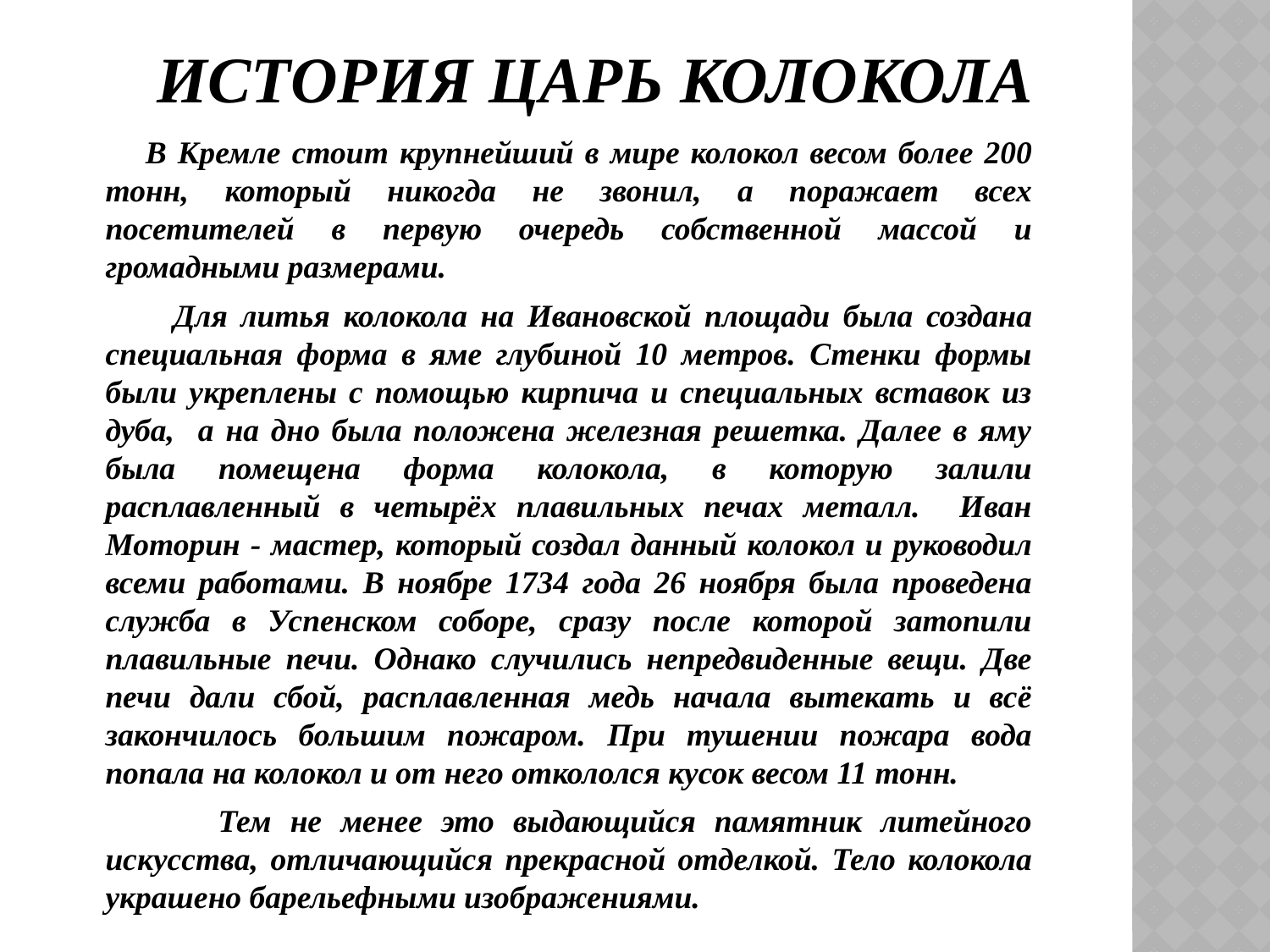

# История ЦАРЬ Колокола
       В Кремле стоит крупнейший в мире колокол весом более 200 тонн, который никогда не звонил, а поражает всех посетителей в первую очередь собственной массой и громадными размерами.
        Для литья колокола на Ивановской площади была создана специальная форма в яме глубиной 10 метров. Стенки формы были укреплены с помощью кирпича и специальных вставок из дуба,  а на дно была положена железная решетка. Далее в яму была помещена форма колокола, в которую залили расплавленный в четырёх плавильных печах металл.  Иван Моторин - мастер, который создал данный колокол и руководил всеми работами. В ноябре 1734 года 26 ноября была проведена служба в Успенском соборе, сразу после которой затопили плавильные печи. Однако случились непредвиденные вещи. Две печи дали сбой, расплавленная медь начала вытекать и всё закончилось большим пожаром. При тушении пожара вода попала на колокол и от него откололся кусок весом 11 тонн.
        Тем не менее это выдающийся памятник литейного искусства, отличающийся прекрасной отделкой. Тело колокола украшено барельефными изображениями.